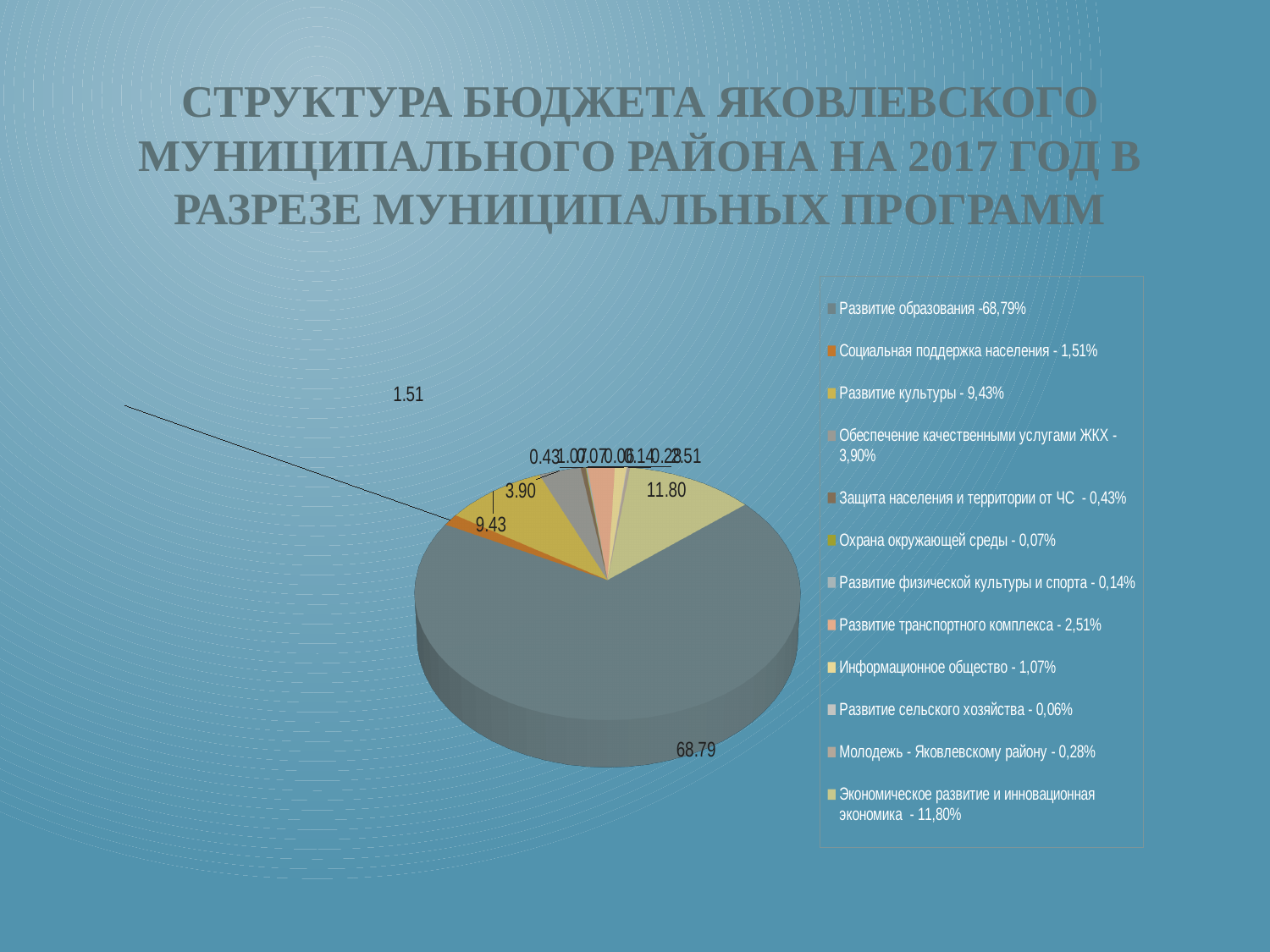

# Структура бюджета Яковлевского муниципального района на 2017 год в разрезе муниципальных программ

[unsupported chart]